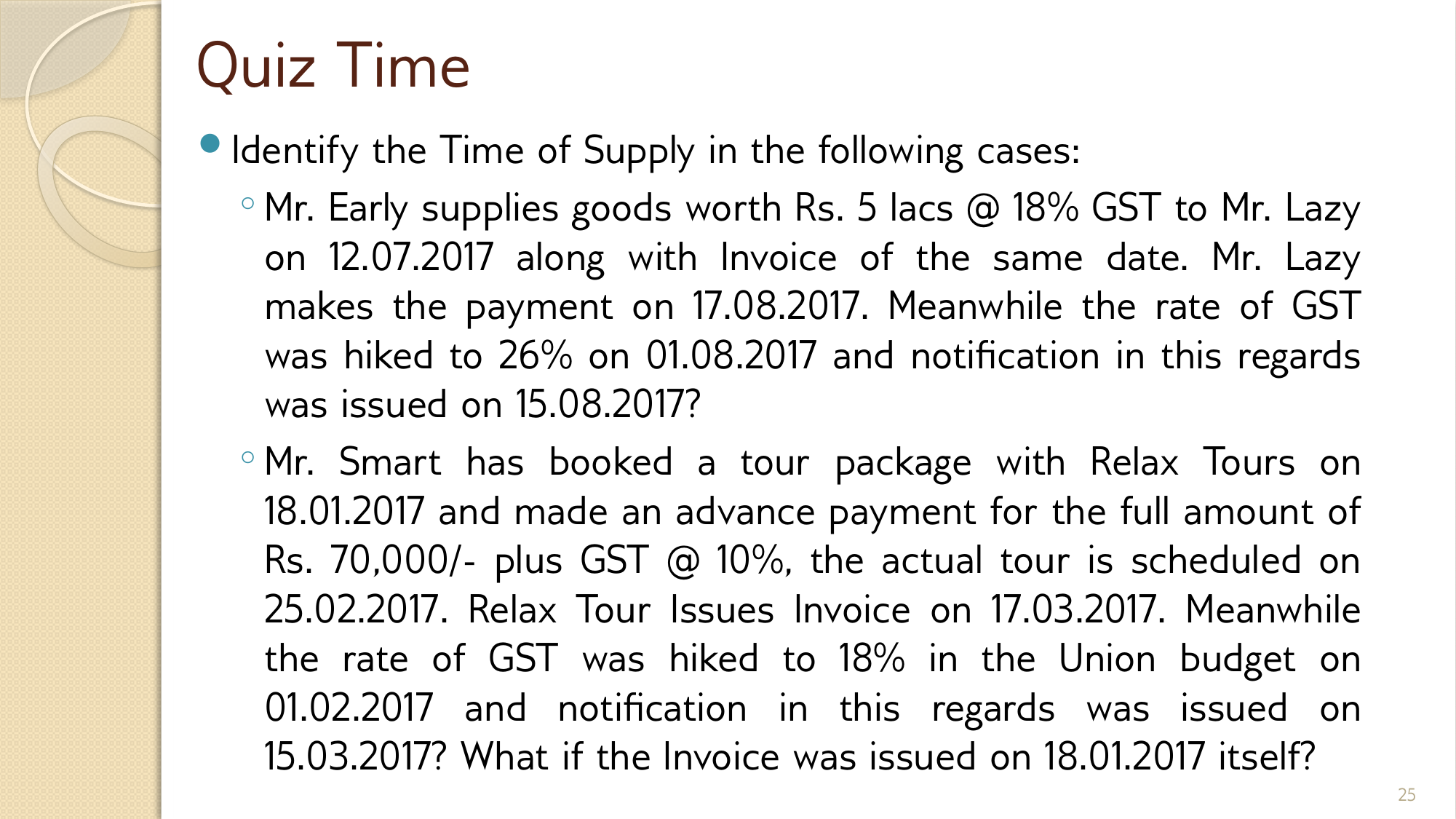

# Quiz Time
Identify the Time of Supply in the following cases:
Mr. Early supplies goods worth Rs. 5 lacs @ 18% GST to Mr. Lazy on 12.07.2017 along with Invoice of the same date. Mr. Lazy makes the payment on 17.08.2017. Meanwhile the rate of GST was hiked to 26% on 01.08.2017 and notification in this regards was issued on 15.08.2017?
Mr. Smart has booked a tour package with Relax Tours on 18.01.2017 and made an advance payment for the full amount of Rs. 70,000/- plus GST @ 10%, the actual tour is scheduled on 25.02.2017. Relax Tour Issues Invoice on 17.03.2017. Meanwhile the rate of GST was hiked to 18% in the Union budget on 01.02.2017 and notification in this regards was issued on 15.03.2017? What if the Invoice was issued on 18.01.2017 itself?
25